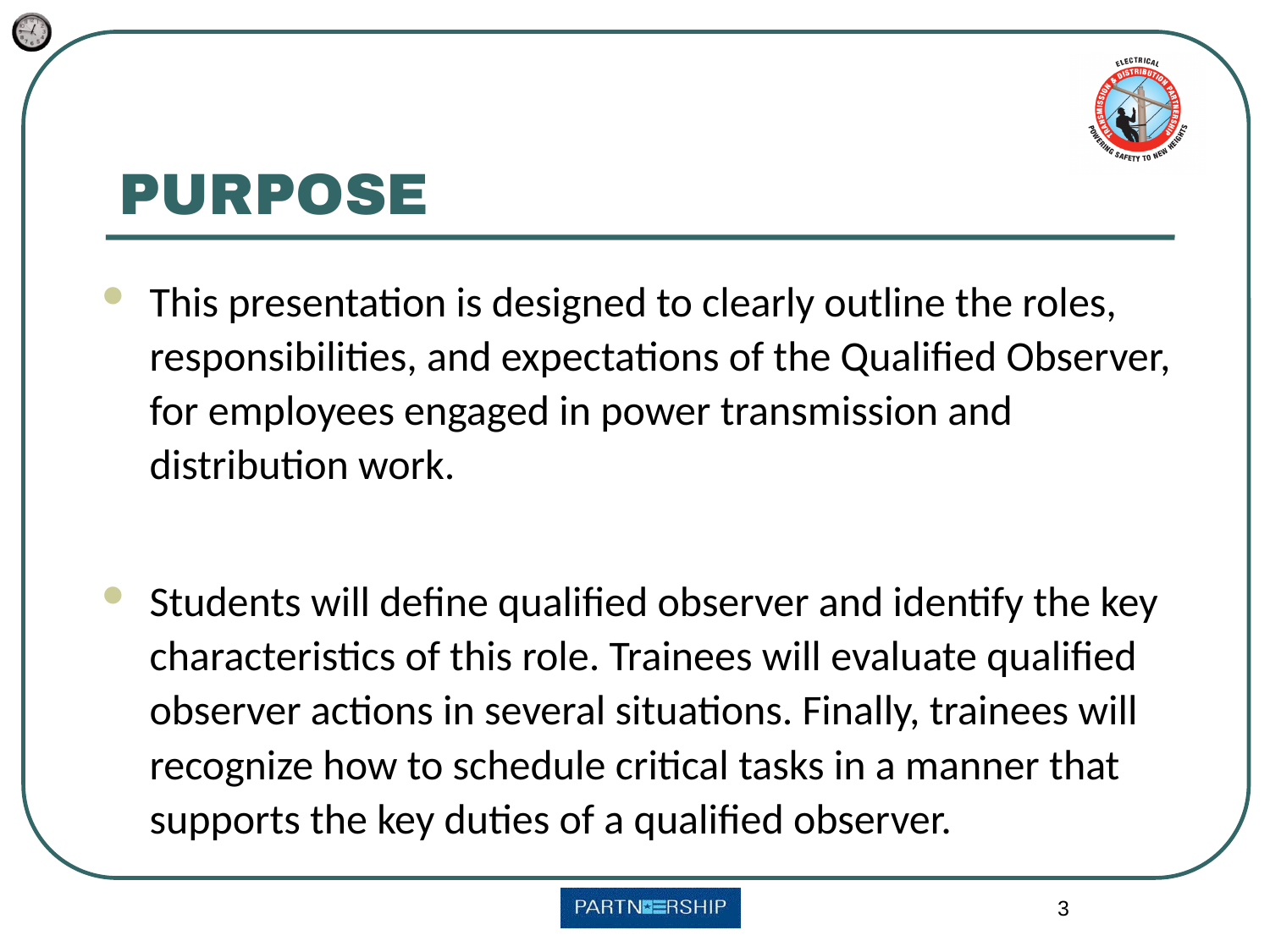

# PURPOSE
This presentation is designed to clearly outline the roles, responsibilities, and expectations of the Qualified Observer, for employees engaged in power transmission and distribution work.

Students will define qualified observer and identify the key characteristics of this role. Trainees will evaluate qualified observer actions in several situations. Finally, trainees will recognize how to schedule critical tasks in a manner that supports the key duties of a qualified observer.

3